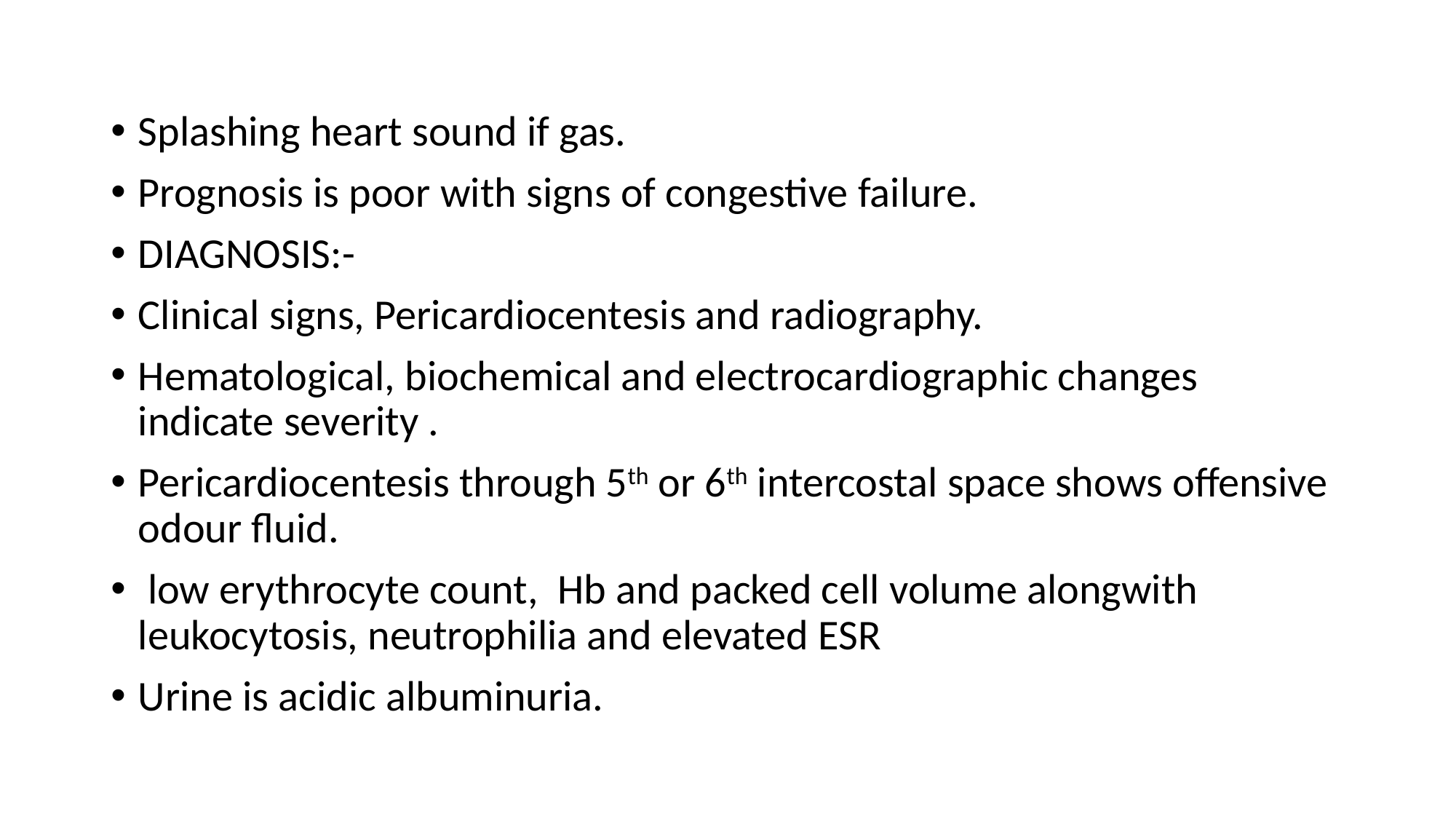

Splashing heart sound if gas.
Prognosis is poor with signs of congestive failure.
DIAGNOSIS:-
Clinical signs, Pericardiocentesis and radiography.
Hematological, biochemical and electrocardiographic changes indicate severity .
Pericardiocentesis through 5th or 6th intercostal space shows offensive odour fluid.
 low erythrocyte count,  Hb and packed cell volume alongwith leukocytosis, neutrophilia and elevated ESR
Urine is acidic albuminuria.